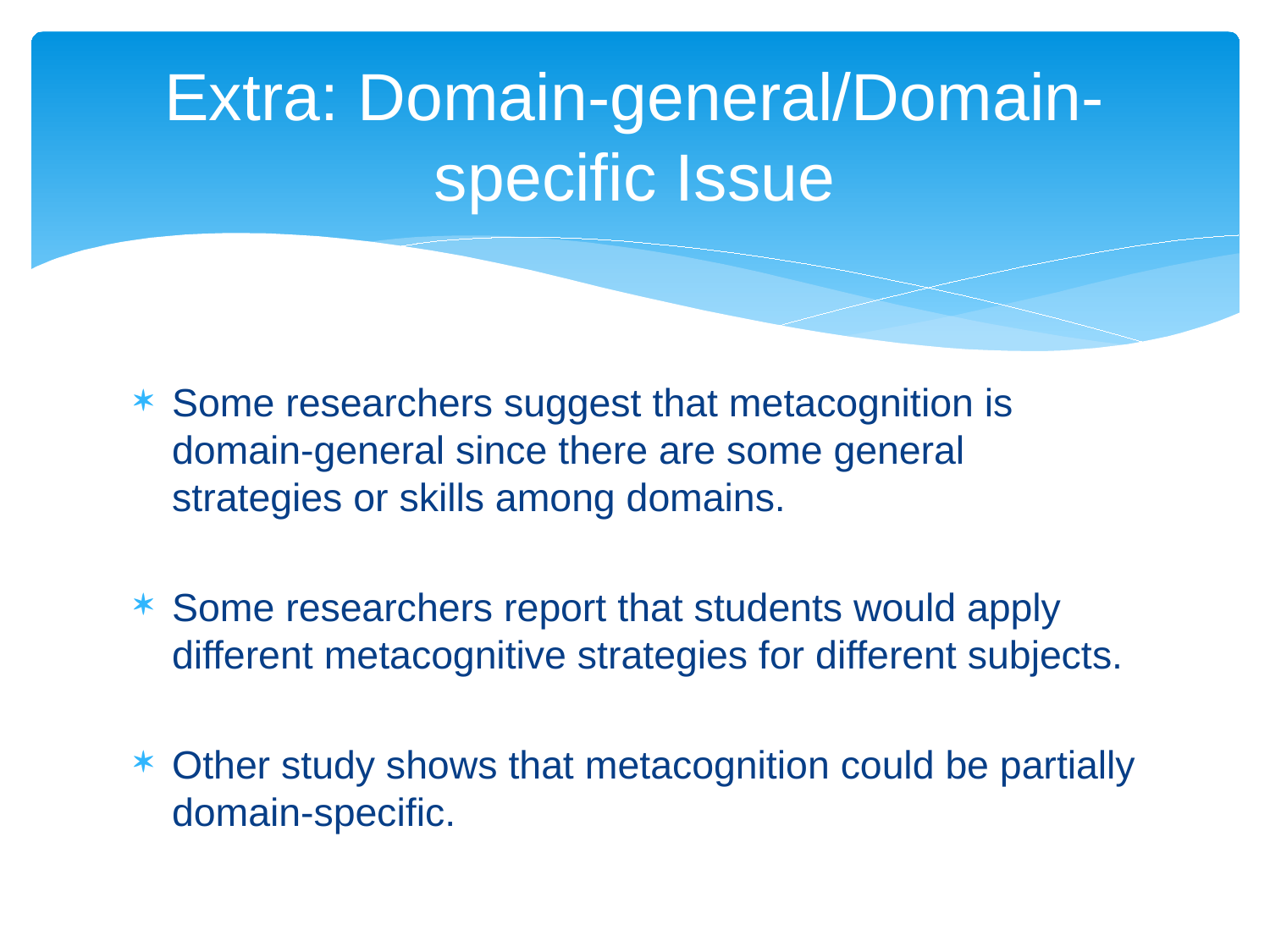

# Extra: Domain-general/Domain-specific Issue
Some researchers suggest that metacognition is domain-general since there are some general strategies or skills among domains.

Some researchers report that students would apply different metacognitive strategies for different subjects.

Other study shows that metacognition could be partially domain-specific.